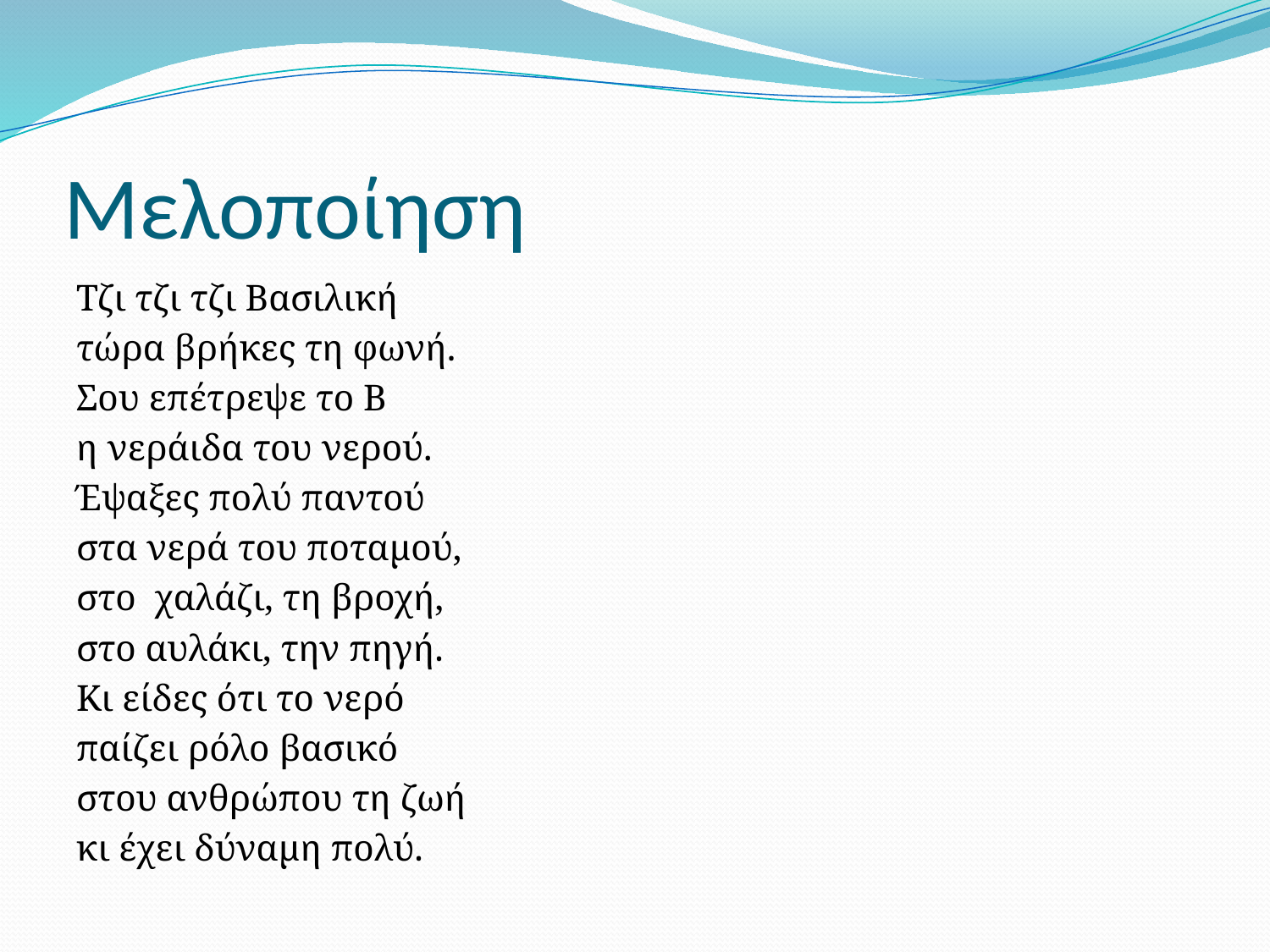

# Μελοποίηση
Τζι τζι τζι Βασιλική
τώρα βρήκες τη φωνή.
Σου επέτρεψε το Β
η νεράιδα του νερού.
Έψαξες πολύ παντού
στα νερά του ποταμού,
στο  χαλάζι, τη βροχή,
στο αυλάκι, την πηγή.
Κι είδες ότι το νερό
παίζει ρόλο βασικό
στου ανθρώπου τη ζωή
κι έχει δύναμη πολύ.